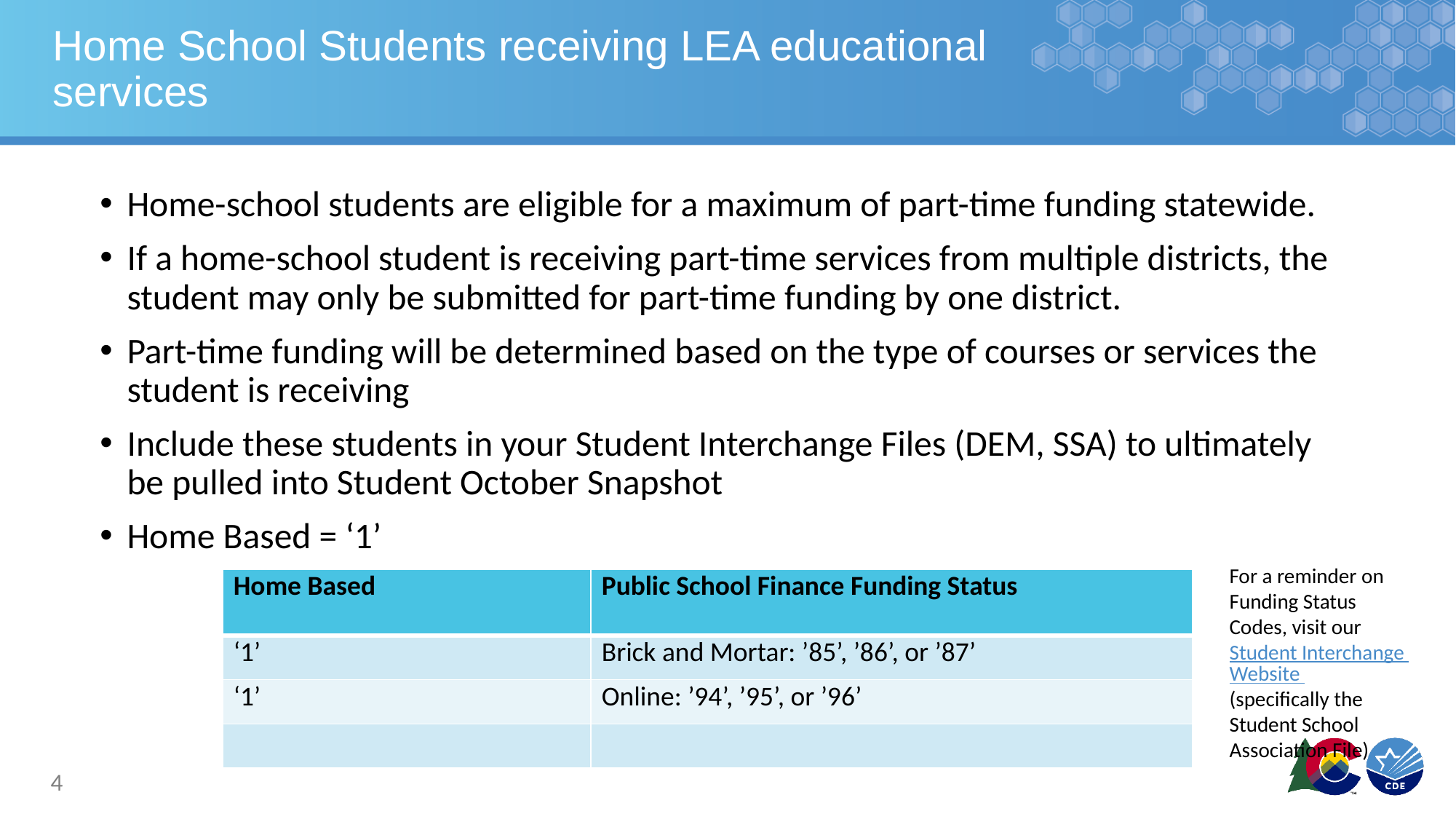

# Home School Students receiving LEA educational services
Home-school students are eligible for a maximum of part-time funding statewide.
If a home-school student is receiving part-time services from multiple districts, the student may only be submitted for part-time funding by one district.
Part-time funding will be determined based on the type of courses or services the student is receiving
Include these students in your Student Interchange Files (DEM, SSA) to ultimately be pulled into Student October Snapshot
Home Based = ‘1’
For a reminder on Funding Status Codes, visit our Student Interchange Website (specifically the Student School Association File)
| Home Based | Public School Finance Funding Status |
| --- | --- |
| ‘1’ | Brick and Mortar: ’85’, ’86’, or ’87’ |
| ‘1’ | Online: ’94’, ’95’, or ’96’ |
|  |  |
4